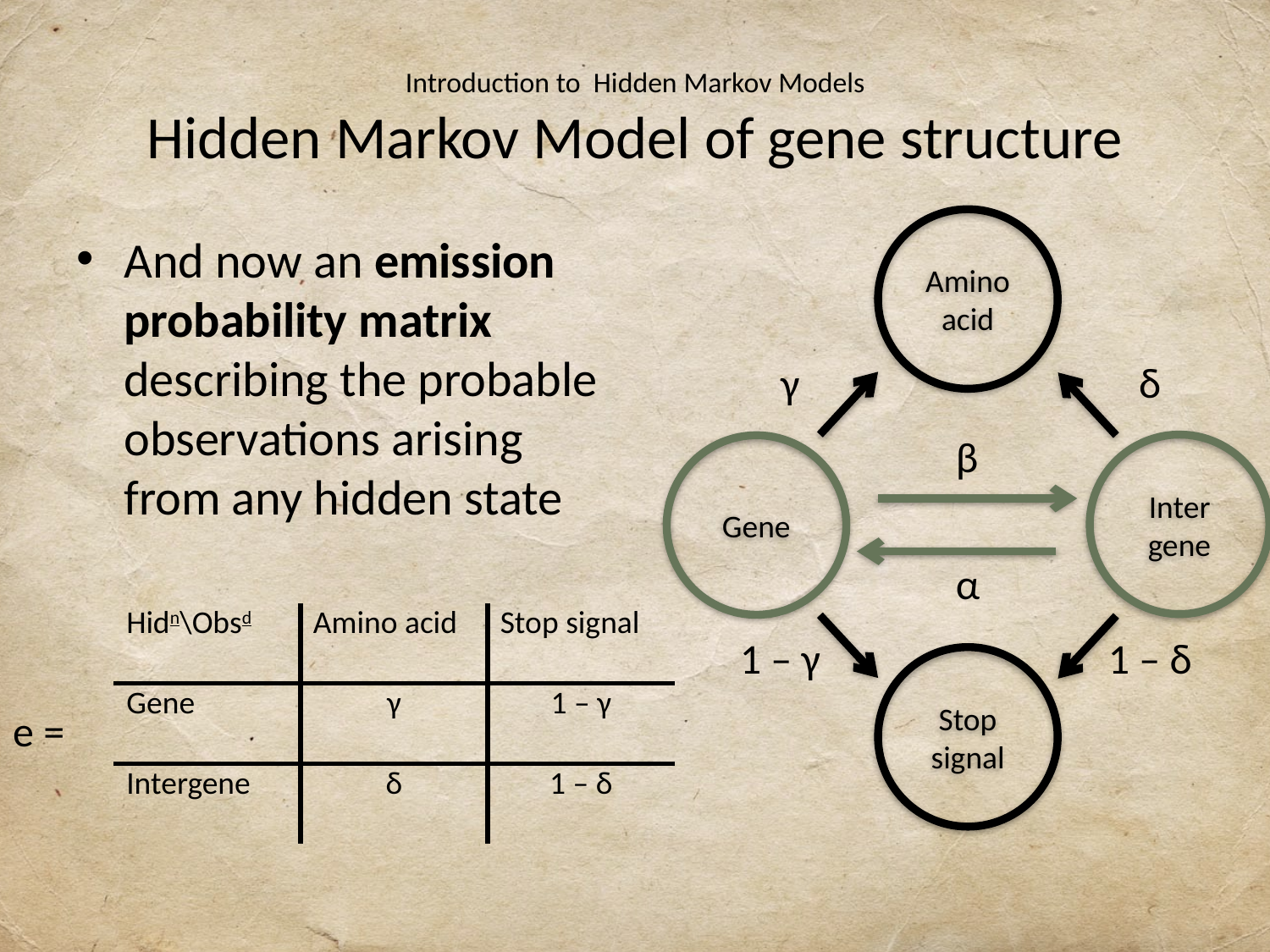

# Introduction to  Hidden Markov Models Hidden Markov Model of gene structure
Amino acid
δ
γ
β
Inter
gene
Gene
α
1 – δ
1 – γ
Stop signal
And now an emission probability matrix describing the probable observations arising from any hidden state
| Hidn\Obsd | Amino acid | Stop signal |
| --- | --- | --- |
| Gene | γ | 1 – γ |
| Intergene | δ | 1 – δ |
e =